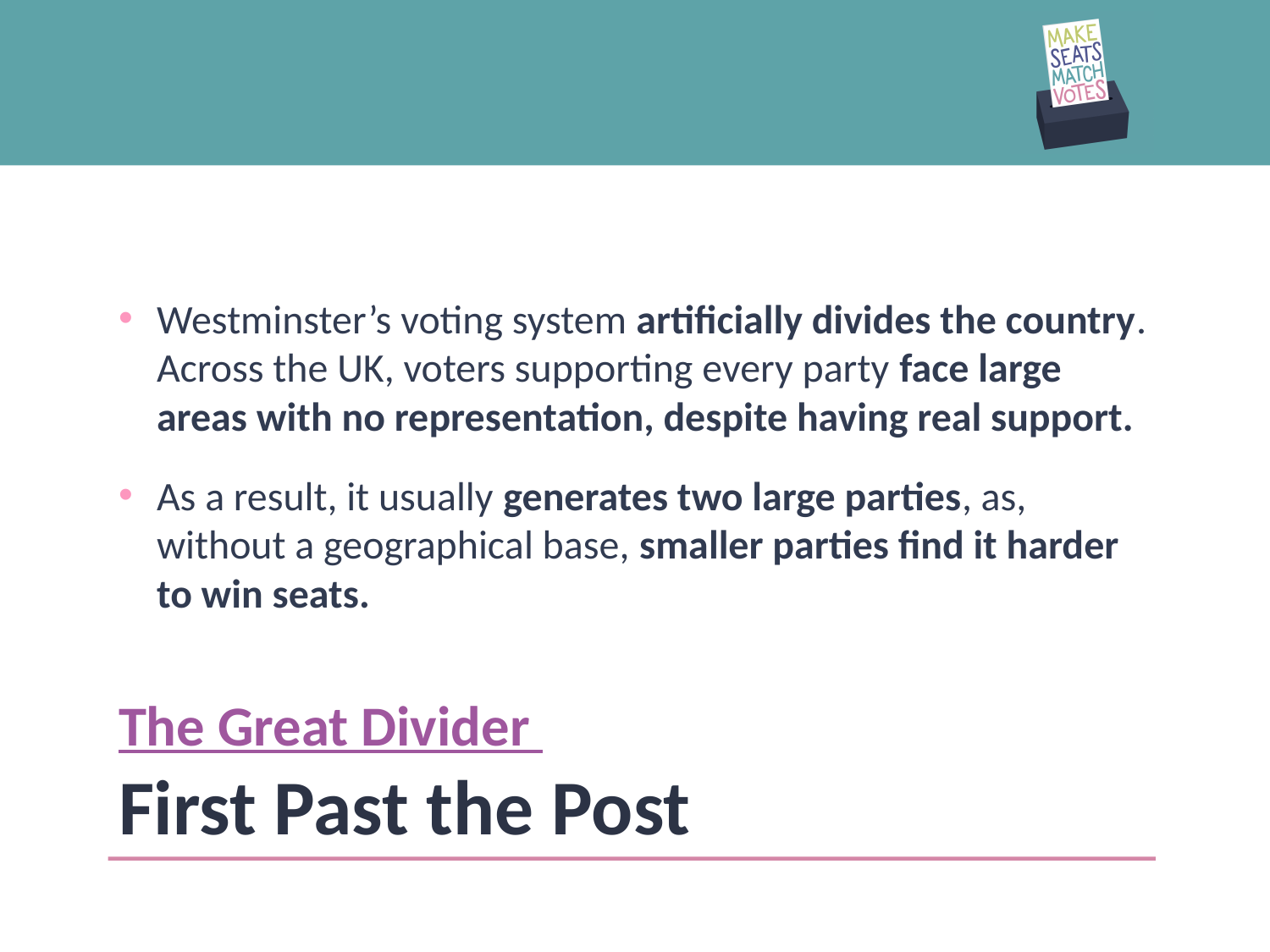

Westminster’s voting system artificially divides the country. Across the UK, voters supporting every party face large areas with no representation, despite having real support.

As a result, it usually generates two large parties, as, without a geographical base, smaller parties find it harder to win seats.
# The Great Divider First Past the Post